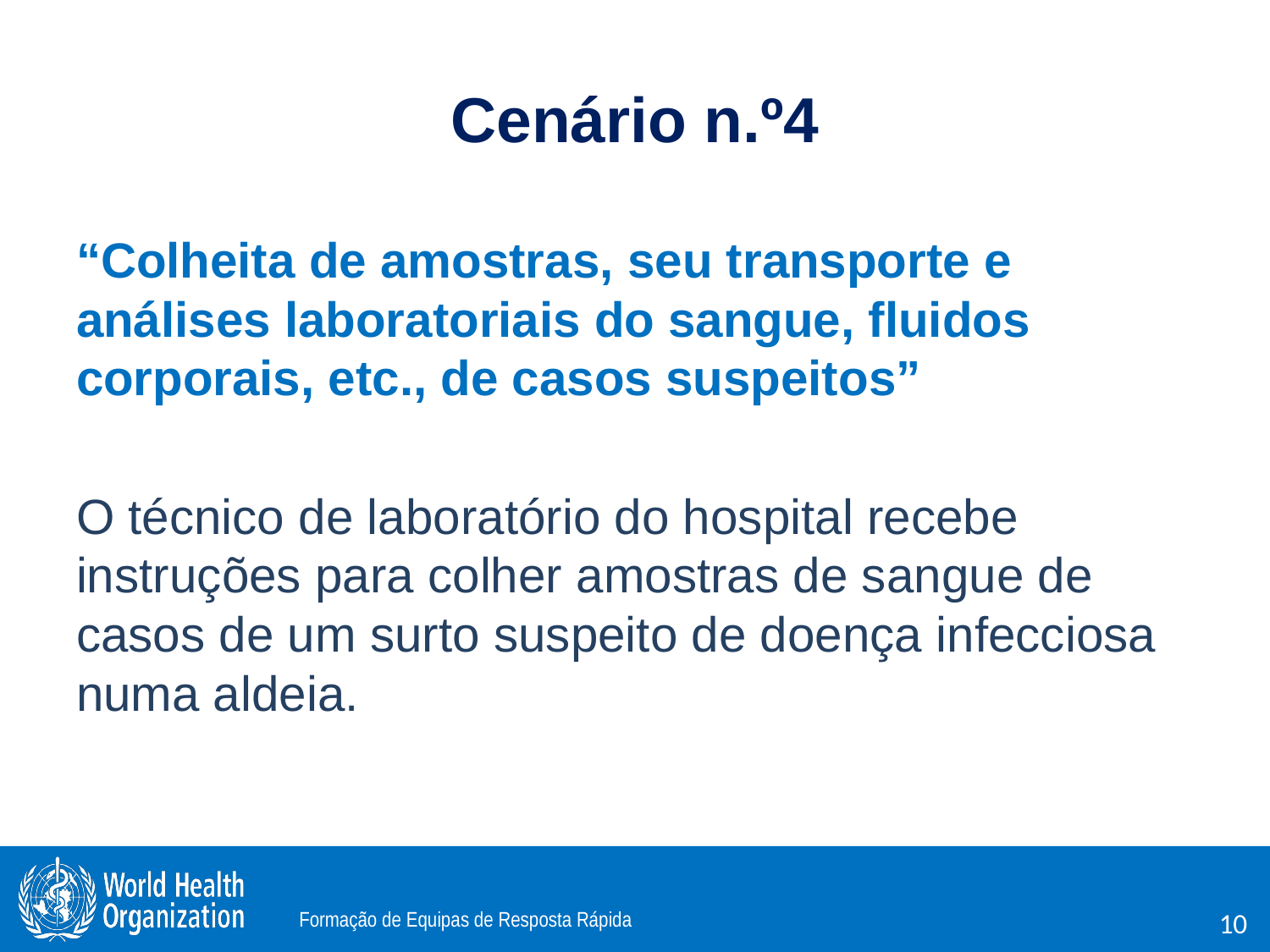

# Cenário n.º4
“Colheita de amostras, seu transporte e análises laboratoriais do sangue, fluidos corporais, etc., de casos suspeitos”

O técnico de laboratório do hospital recebe instruções para colher amostras de sangue de casos de um surto suspeito de doença infecciosa numa aldeia.